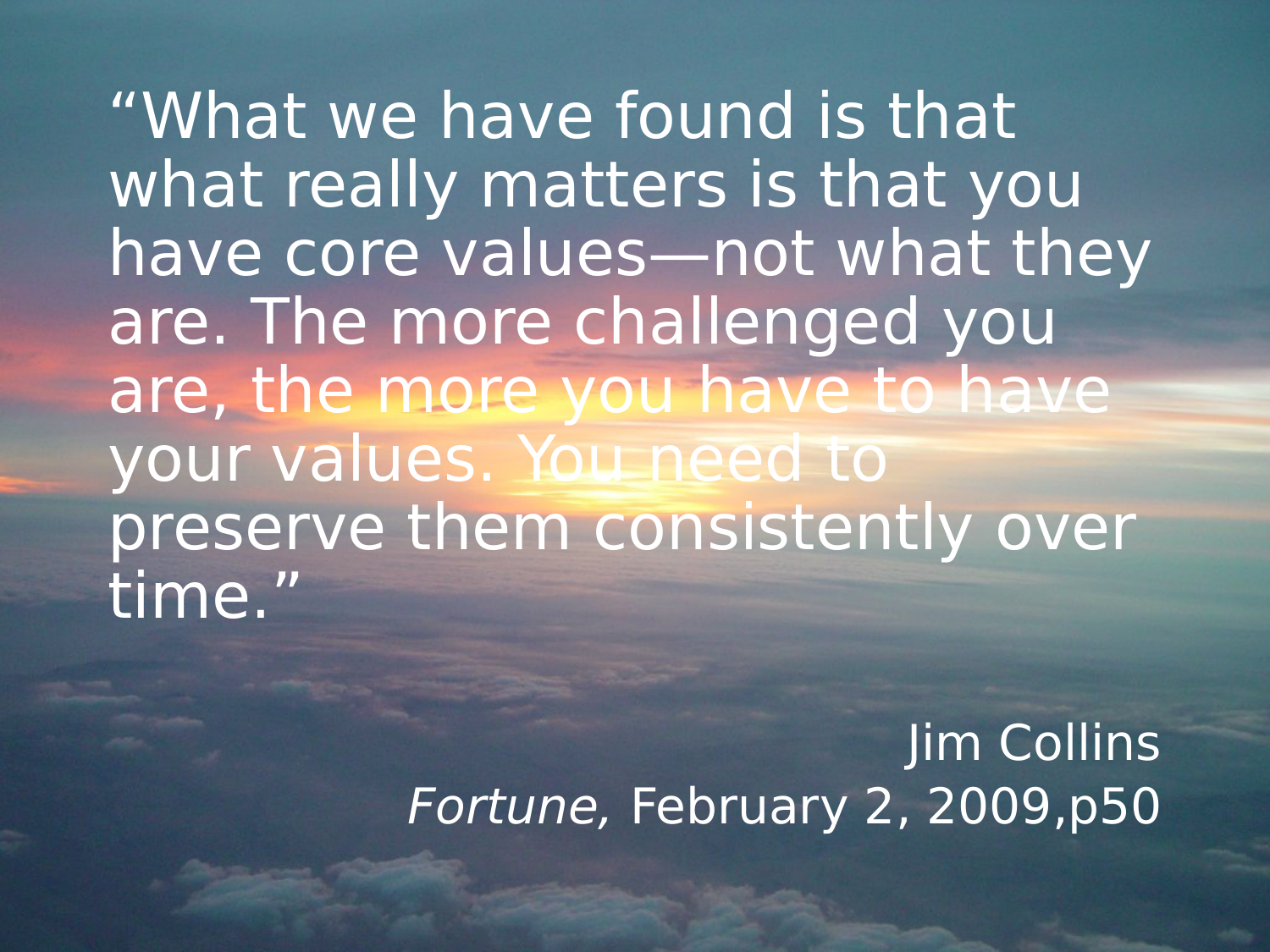

“What we have found is that what really matters is that you have core values—not what they are. The more challenged you are, the more you have to have your values. You need to preserve them consistently over time.”
Jim Collins
Fortune, February 2, 2009,p50